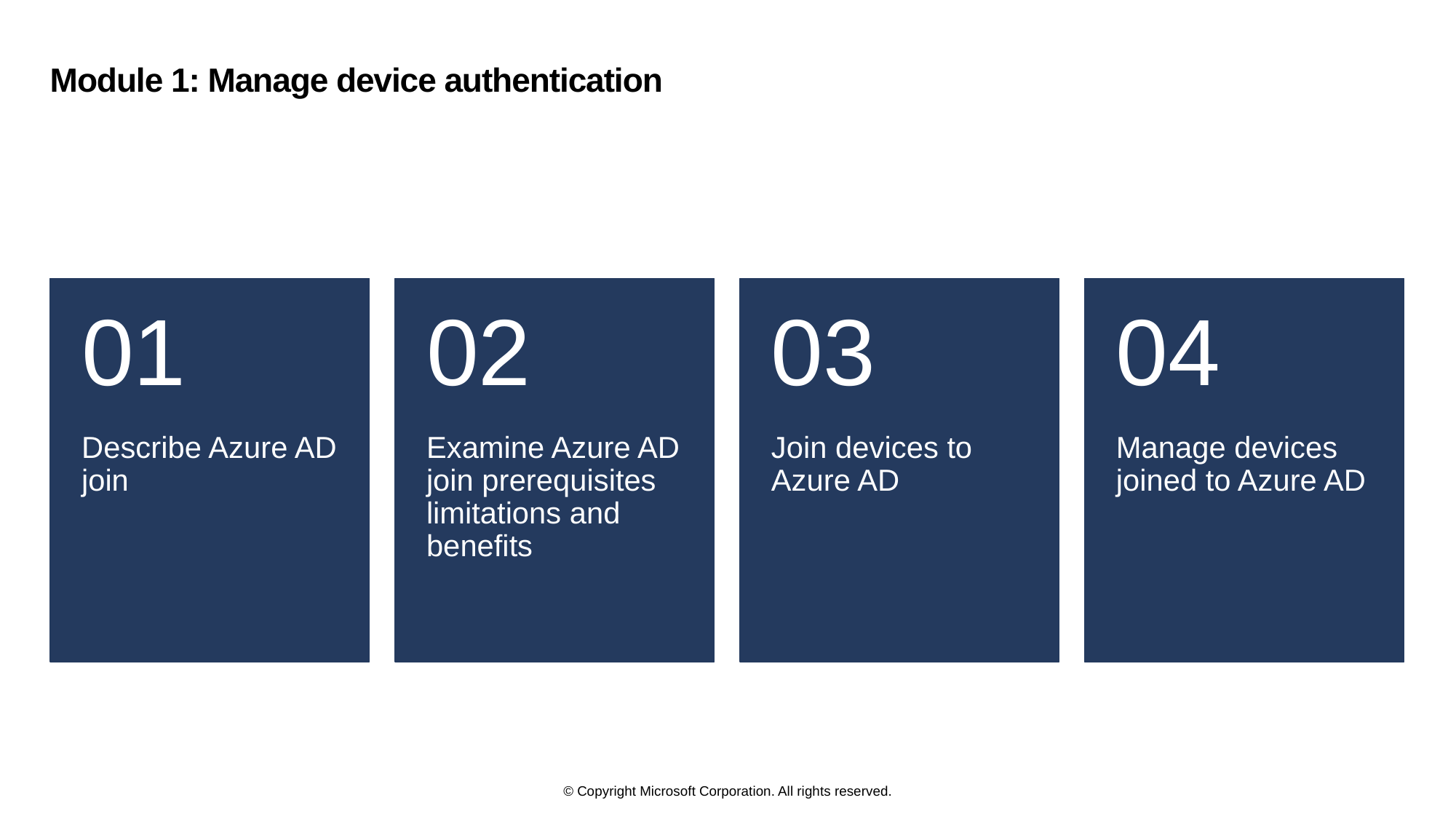

# Module 1: Manage device authentication
Describe Azure AD join
01
Examine Azure AD join prerequisites limitations and benefits
02
Join devices to Azure AD
03
Manage devices joined to Azure AD
04